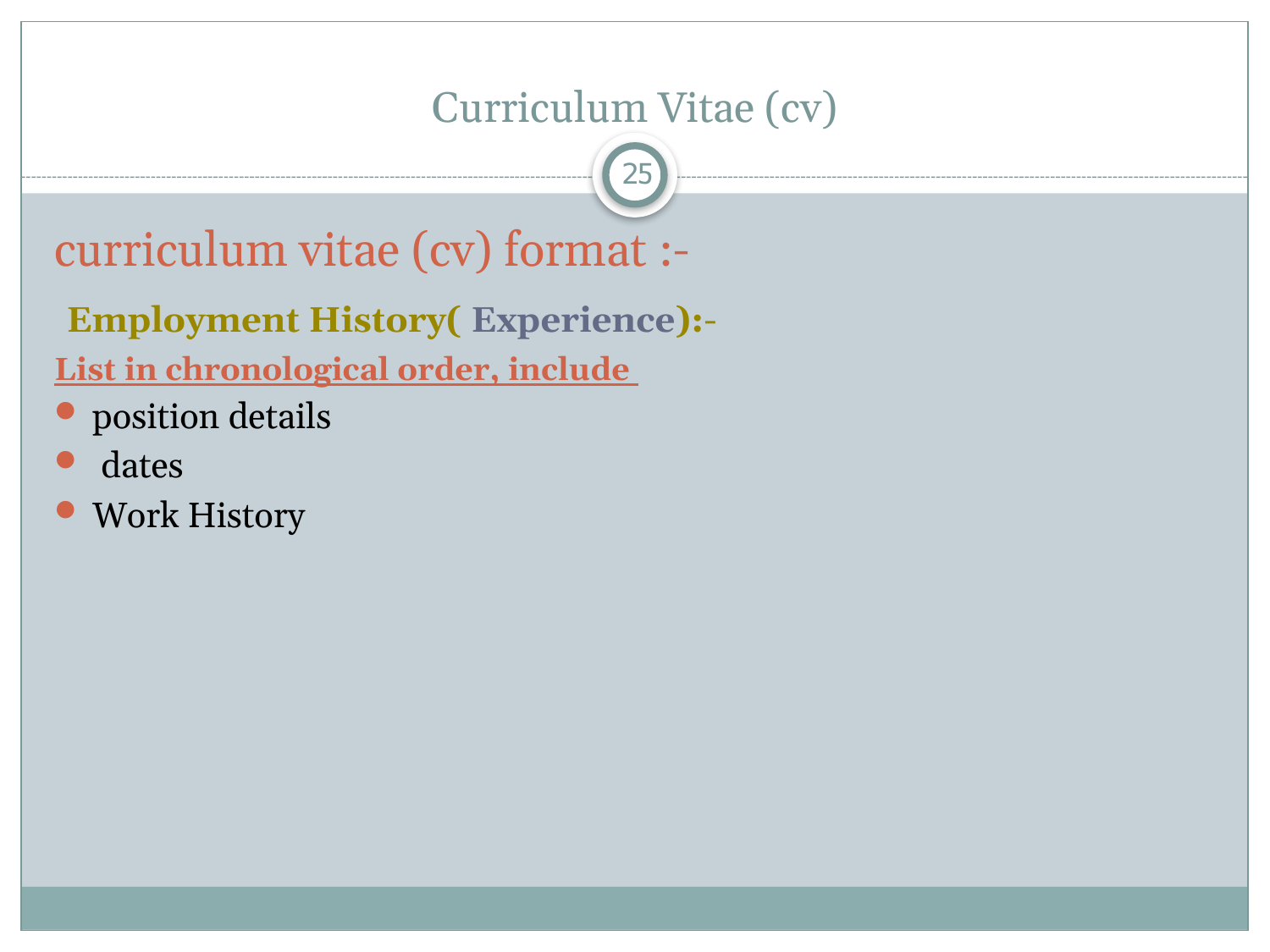

# Curriculum Vitae (cv)
25
curriculum vitae (cv) format :-
 Employment History( Experience):-
List in chronological order, include
position details
 dates
Work History